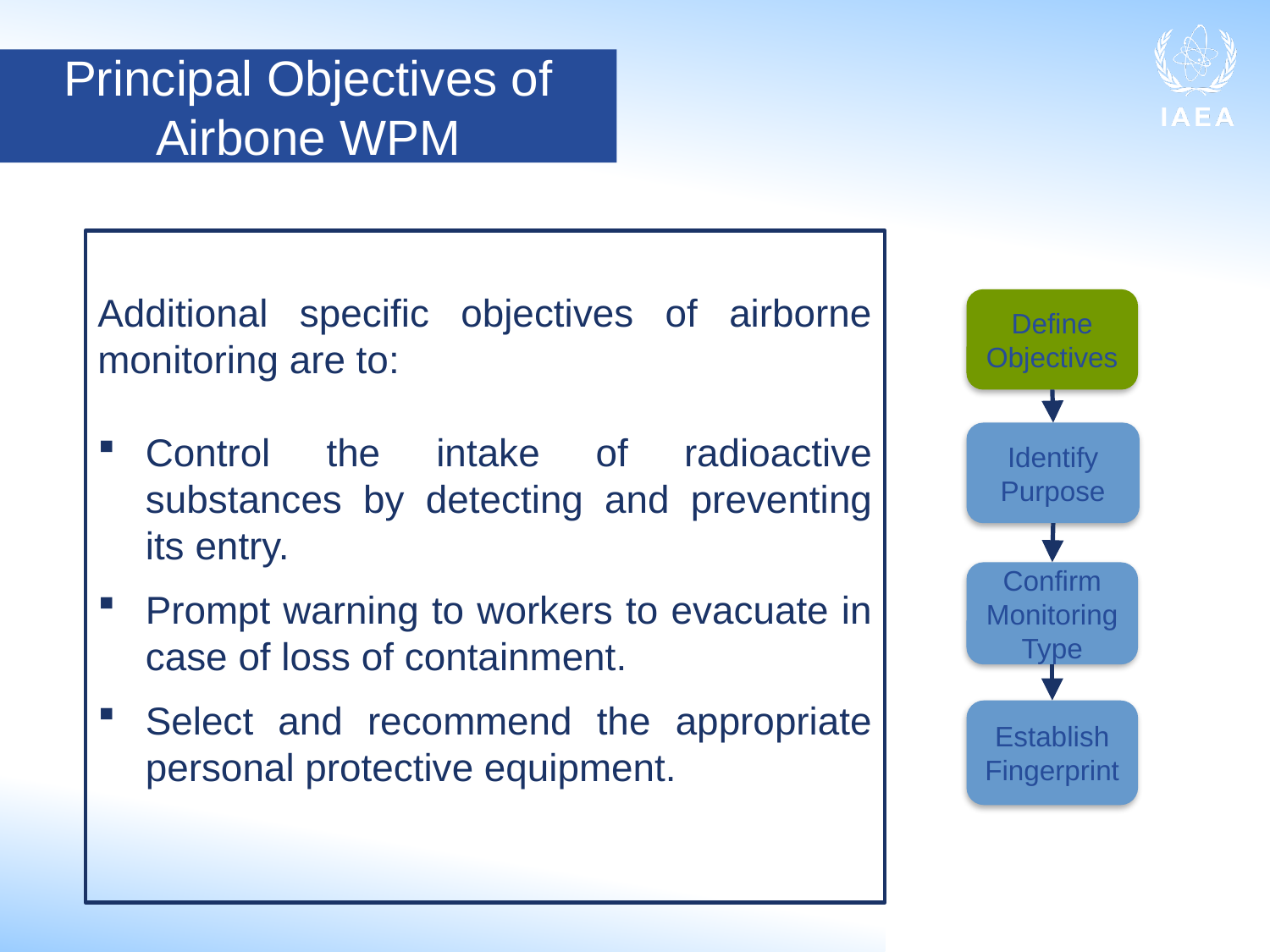

Principal Objectives of Airbone WPM
Additional specific objectives of airborne monitoring are to:

Control the intake of radioactive substances by detecting and preventing its entry.
Prompt warning to workers to evacuate in case of loss of containment.
Select and recommend the appropriate personal protective equipment.

Define Objectives
Identify Purpose
Confirm Monitoring Type
Establish Fingerprint